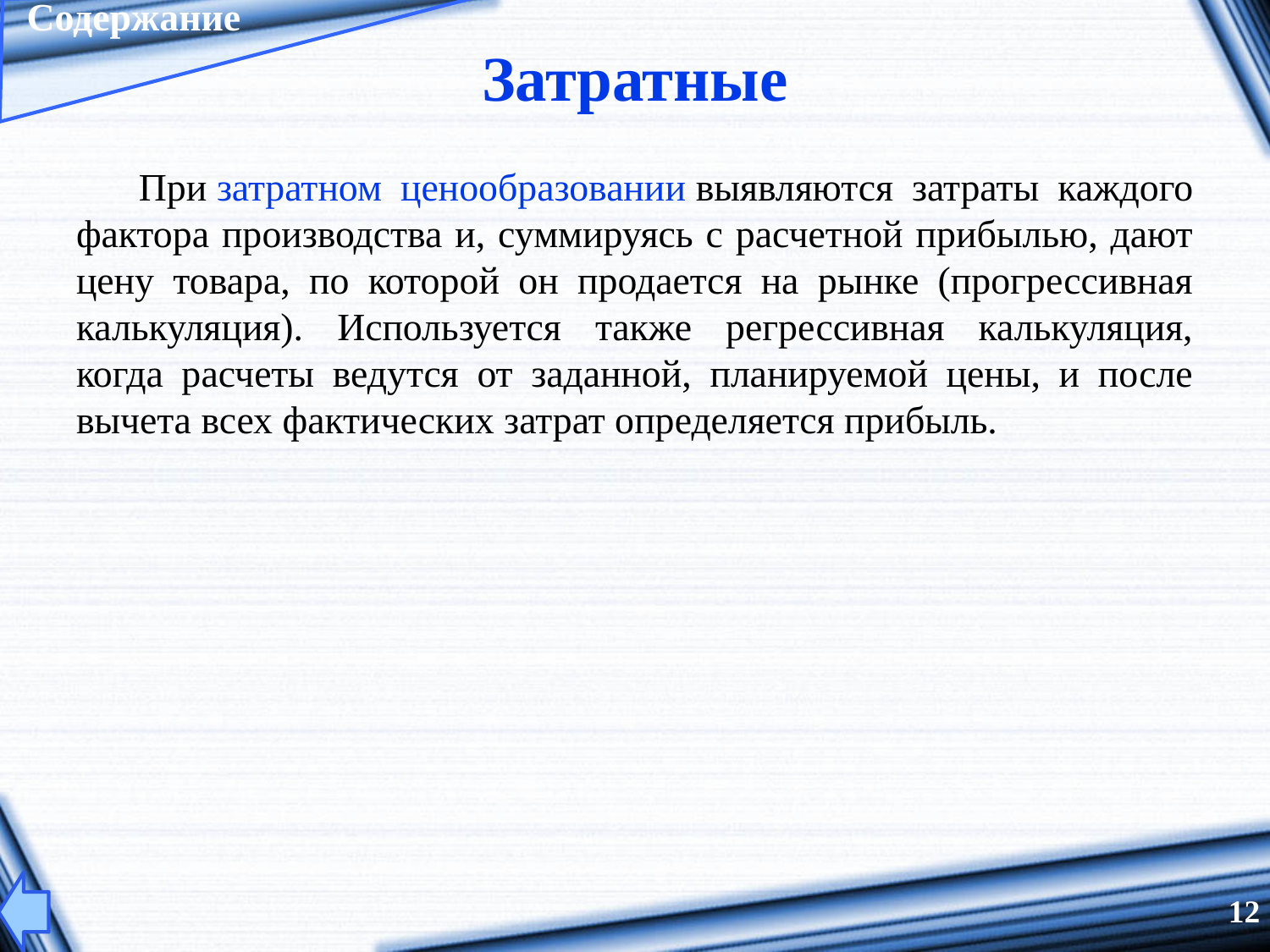

Содержание
# Затратные
При затратном ценообразовании выявляются затраты каждого фактора производства и, суммируясь с расчетной прибылью, дают цену товара, по которой он продается на рынке (прогрессивная калькуляция). Используется также регрессивная калькуляция, когда расчеты ведутся от заданной, планируемой цены, и после вычета всех фактических затрат определяется прибыль.
12